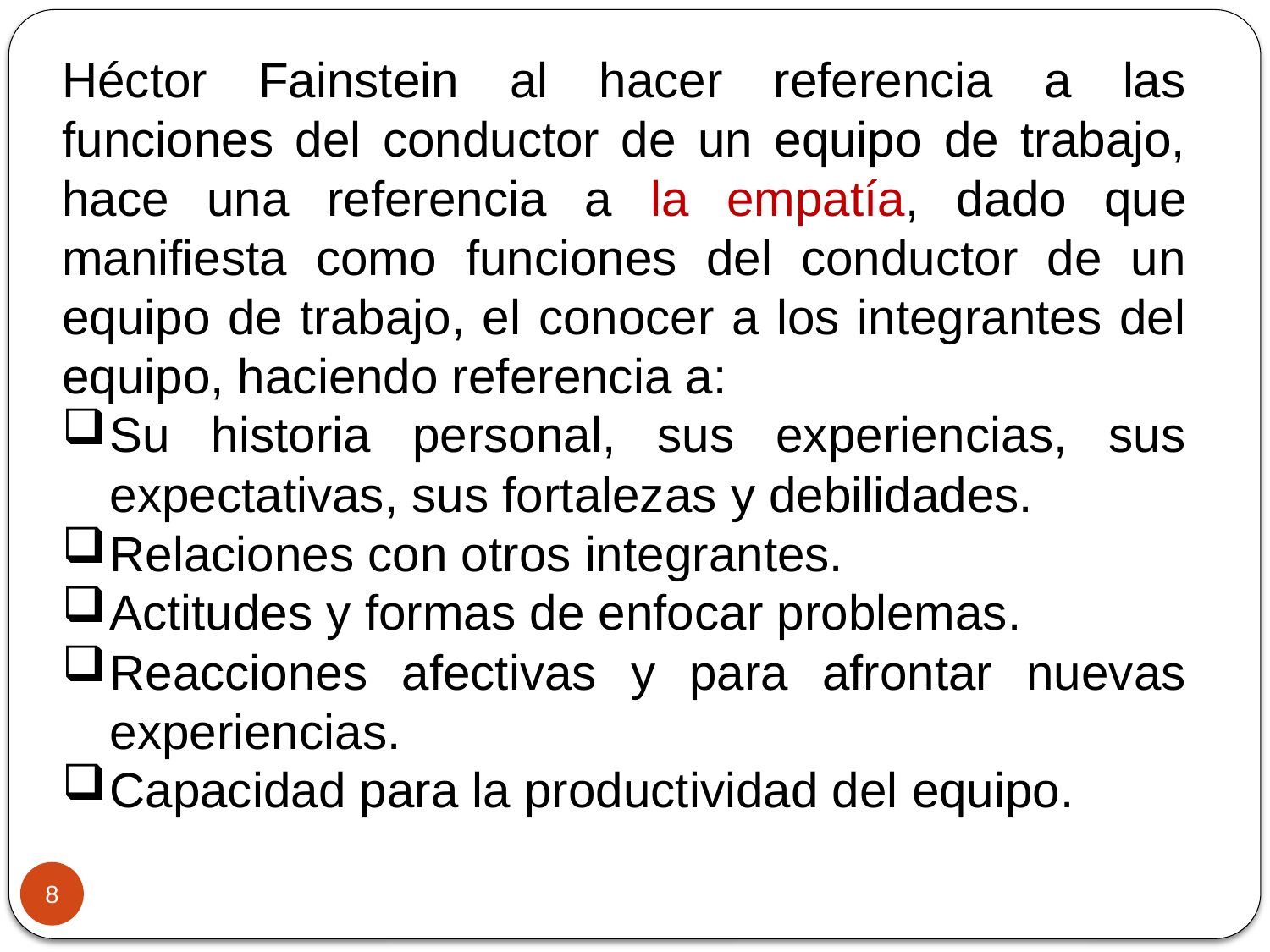

Héctor Fainstein al hacer referencia a las funciones del conductor de un equipo de trabajo, hace una referencia a la empatía, dado que manifiesta como funciones del conductor de un equipo de trabajo, el conocer a los integrantes del equipo, haciendo referencia a:
Su historia personal, sus experiencias, sus expectativas, sus fortalezas y debilidades.
Relaciones con otros integrantes.
Actitudes y formas de enfocar problemas.
Reacciones afectivas y para afrontar nuevas experiencias.
Capacidad para la productividad del equipo.
8